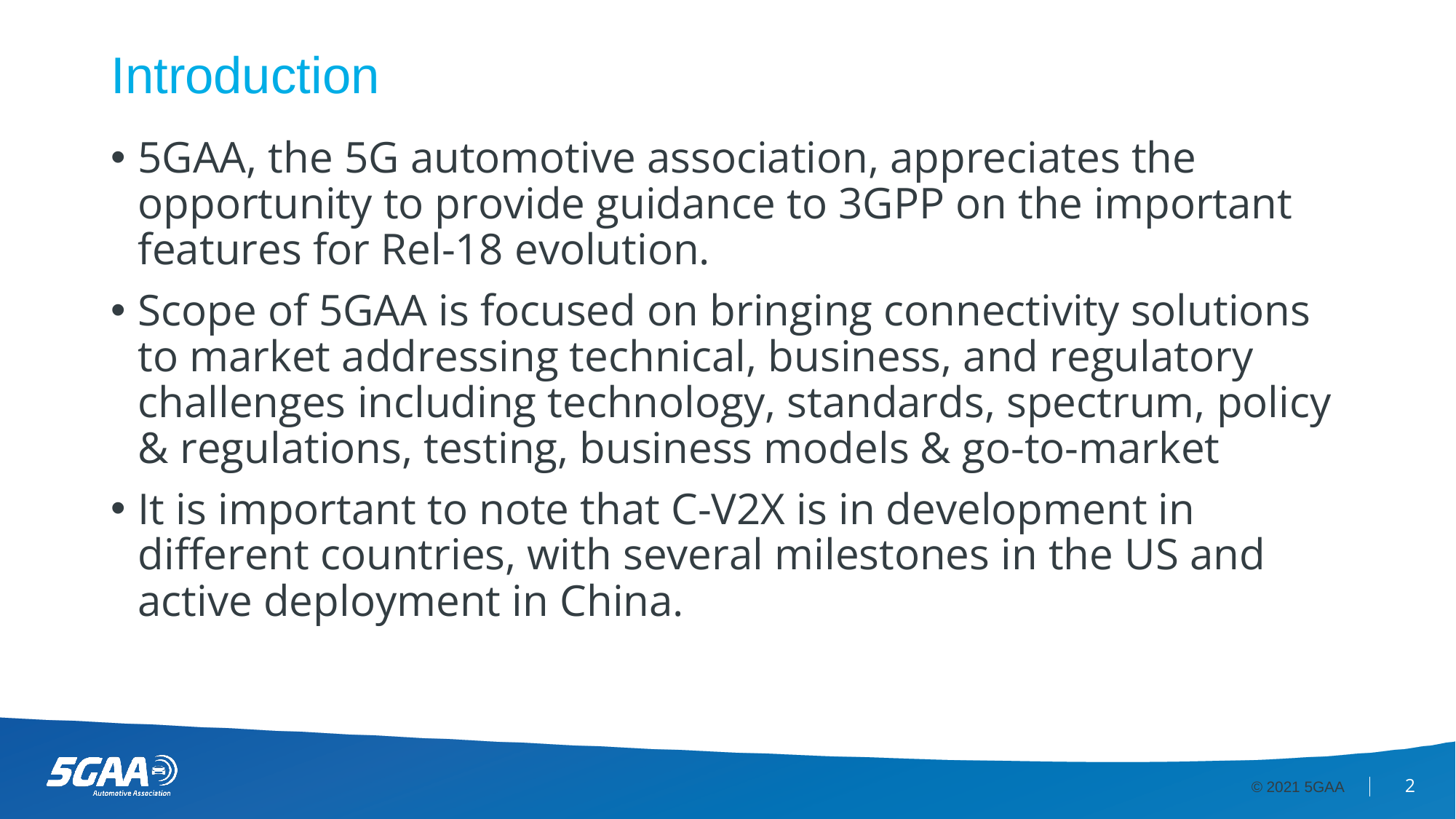

# Introduction
5GAA, the 5G automotive association, appreciates the opportunity to provide guidance to 3GPP on the important features for Rel-18 evolution.
Scope of 5GAA is focused on bringing connectivity solutions to market addressing technical, business, and regulatory challenges including technology, standards, spectrum, policy & regulations, testing, business models & go-to-market
It is important to note that C-V2X is in development in different countries, with several milestones in the US and active deployment in China.